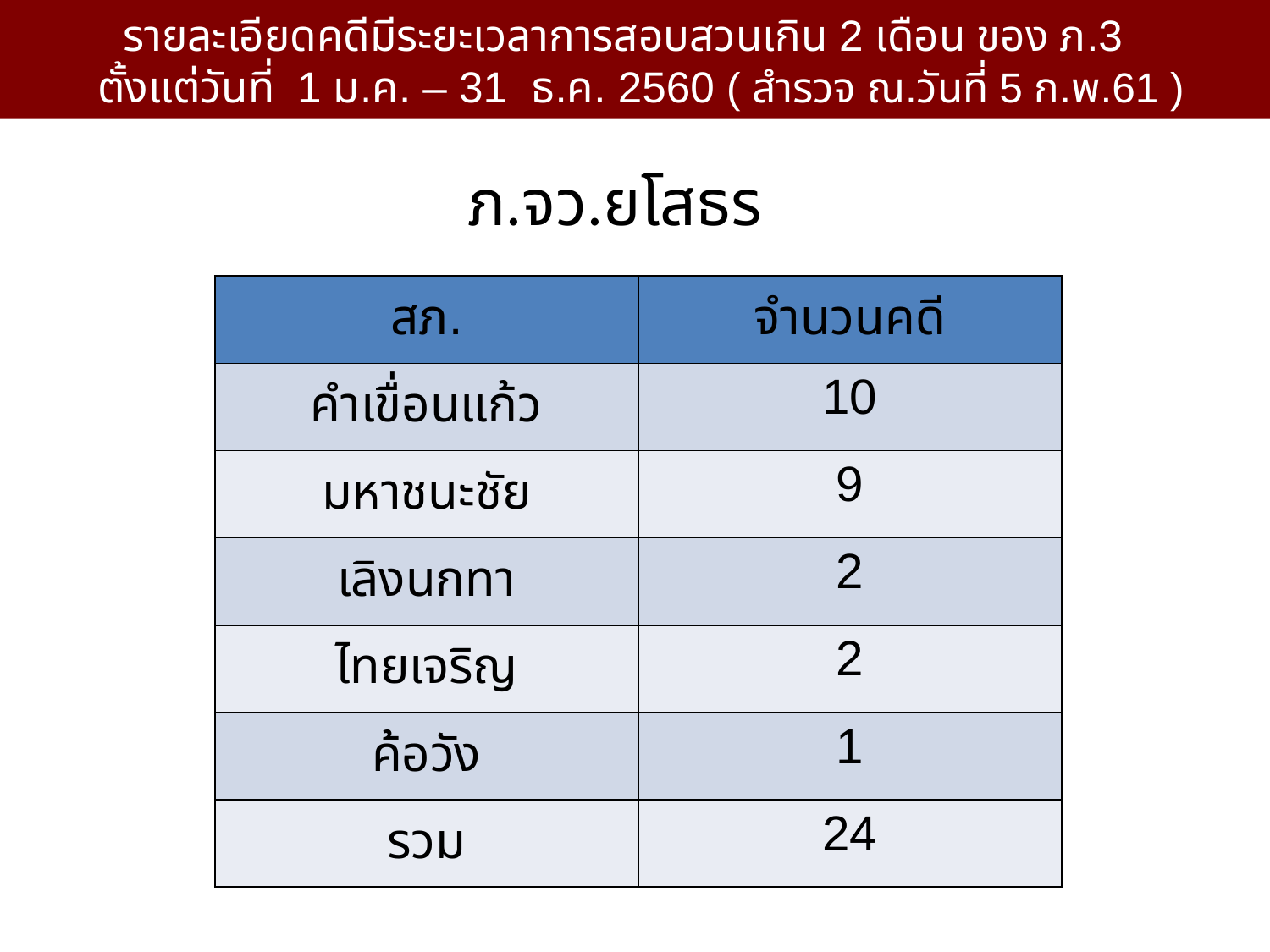

# รายละเอียดคดีมีระยะเวลาการสอบสวนเกิน 2 เดือน ของ ภ.3 ตั้งแต่วันที่  1 ม.ค. – 31  ธ.ค. 2560 ( สำรวจ ณ.วันที่ 5 ก.พ.61 )
ภ.จว.ยโสธร
| สภ. | จำนวนคดี |
| --- | --- |
| คำเขื่อนแก้ว | 10 |
| มหาชนะชัย | 9 |
| เลิงนกทา | 2 |
| ไทยเจริญ | 2 |
| ค้อวัง | 1 |
| รวม | 24 |